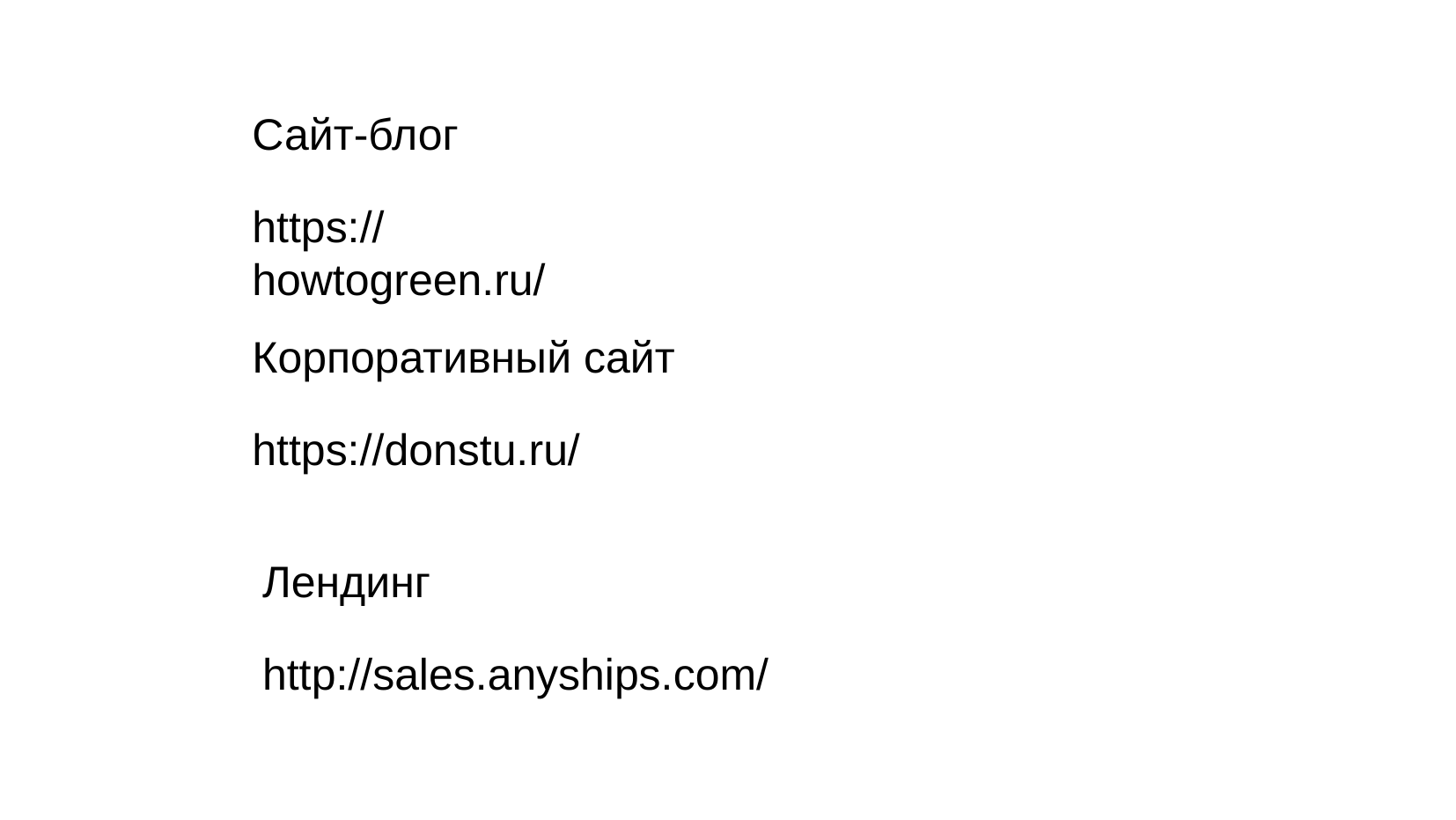

Сайт-блог
https://howtogreen.ru/
Корпоративный сайт
https://donstu.ru/
Лендинг
http://sales.anyships.com/